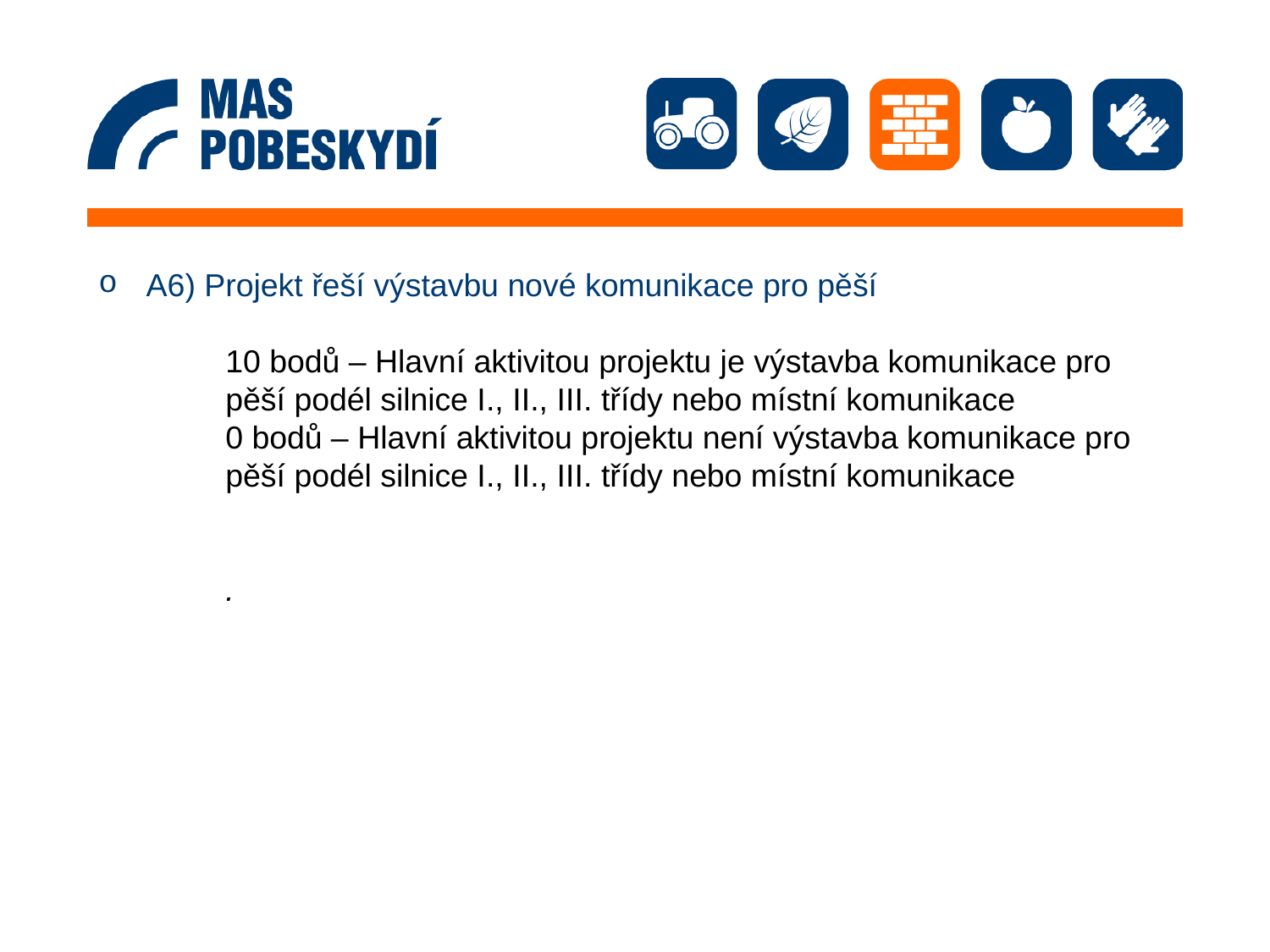

A6) Projekt řeší výstavbu nové komunikace pro pěší

10 bodů – Hlavní aktivitou projektu je výstavba komunikace pro pěší podél silnice I., II., III. třídy nebo místní komunikace
0 bodů – Hlavní aktivitou projektu není výstavba komunikace pro pěší podél silnice I., II., III. třídy nebo místní komunikace

.